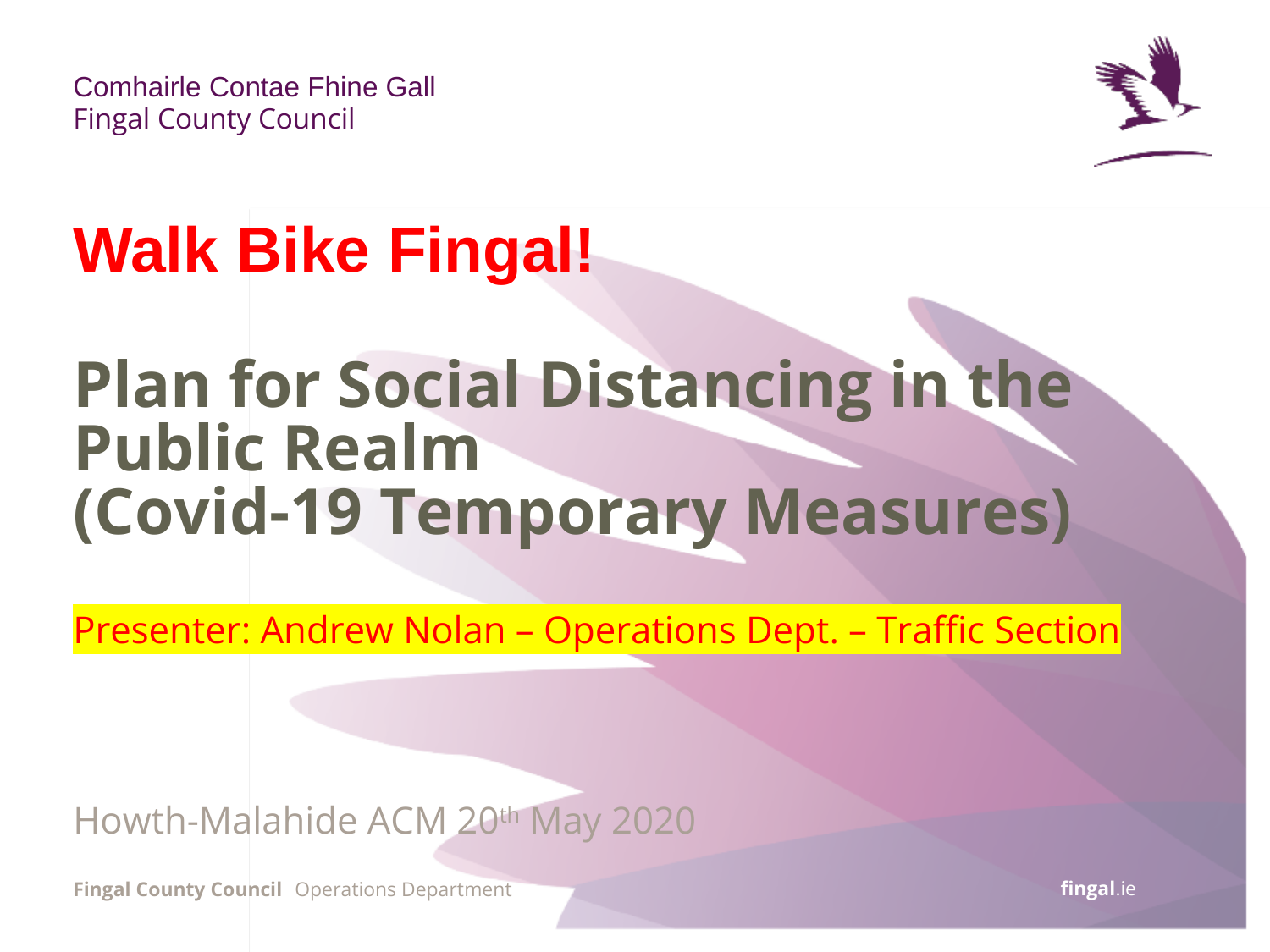

# Walk Bike Fingal!
Plan for Social Distancing in the Public Realm
(Covid-19 Temporary Measures)

Presenter: Andrew Nolan – Operations Dept. – Traffic Section

Howth-Malahide ACM 20th May 2020
Operations Department